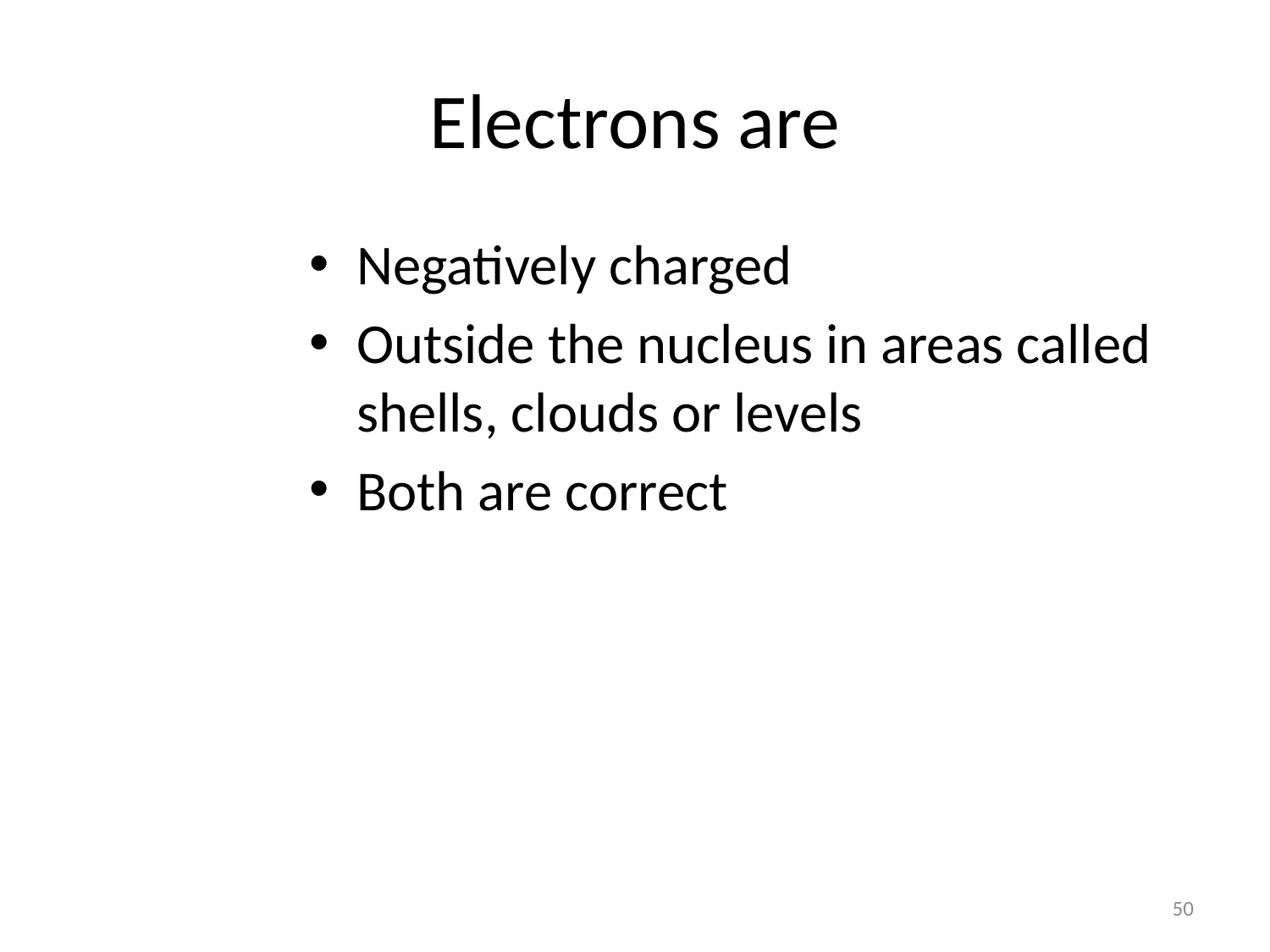

# Electrons are
Negatively charged
Outside the nucleus in areas called shells, clouds or levels
Both are correct
50